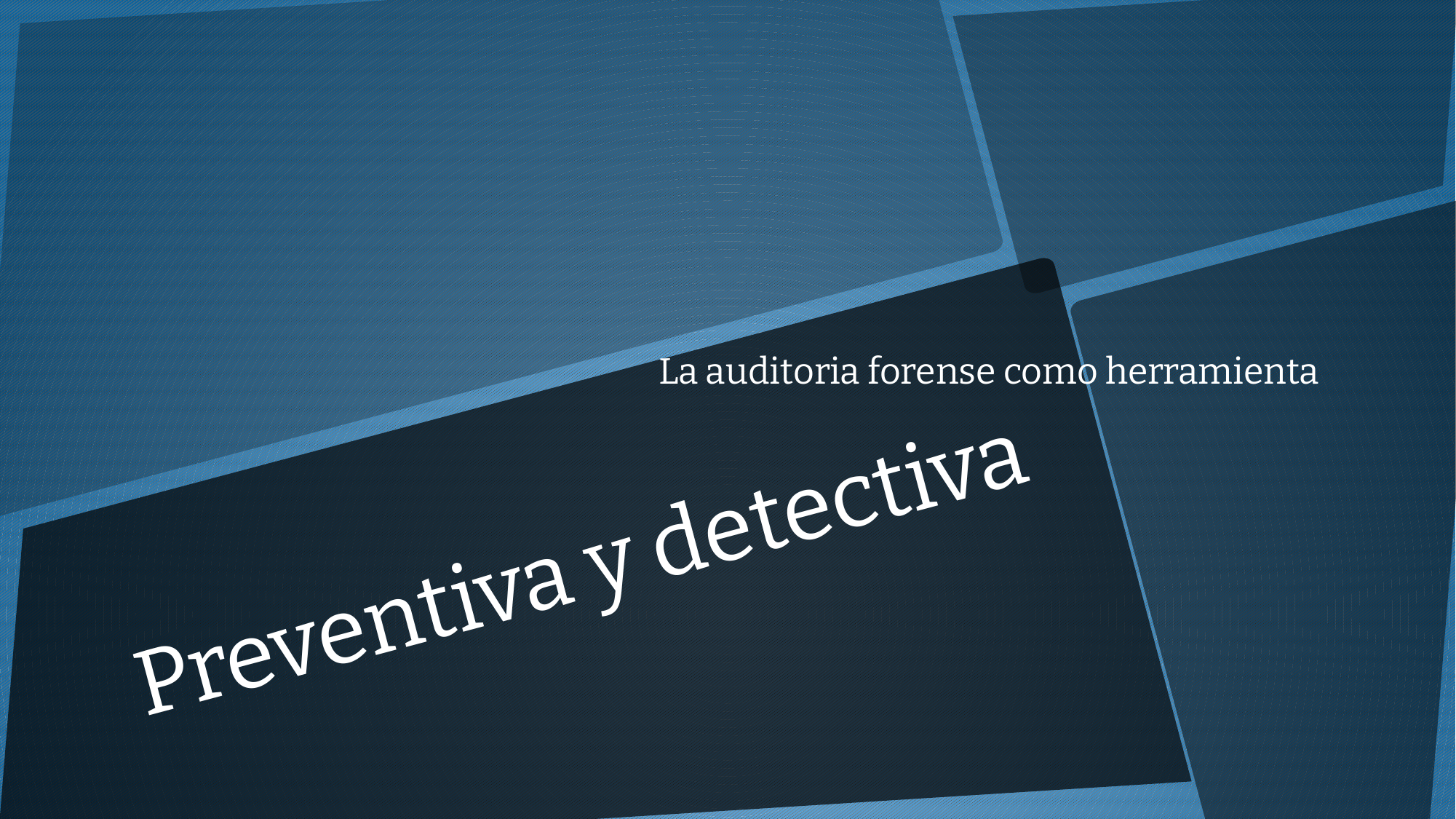

La auditoria forense como herramienta
# Preventiva y detectiva